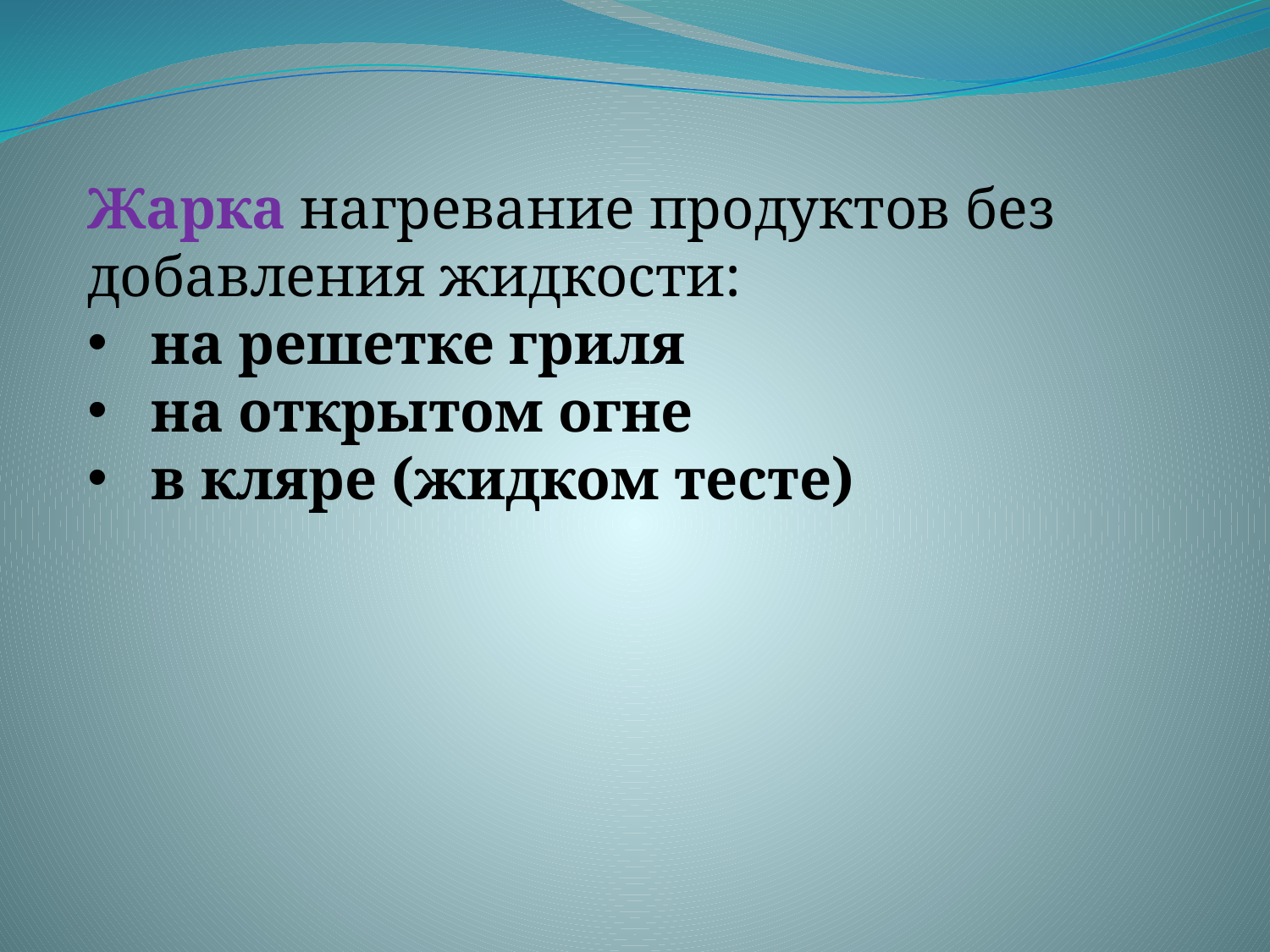

Жарка нагревание продуктов без добавления жидкости:
на решетке гриля
на открытом огне
в кляре (жидком тесте)